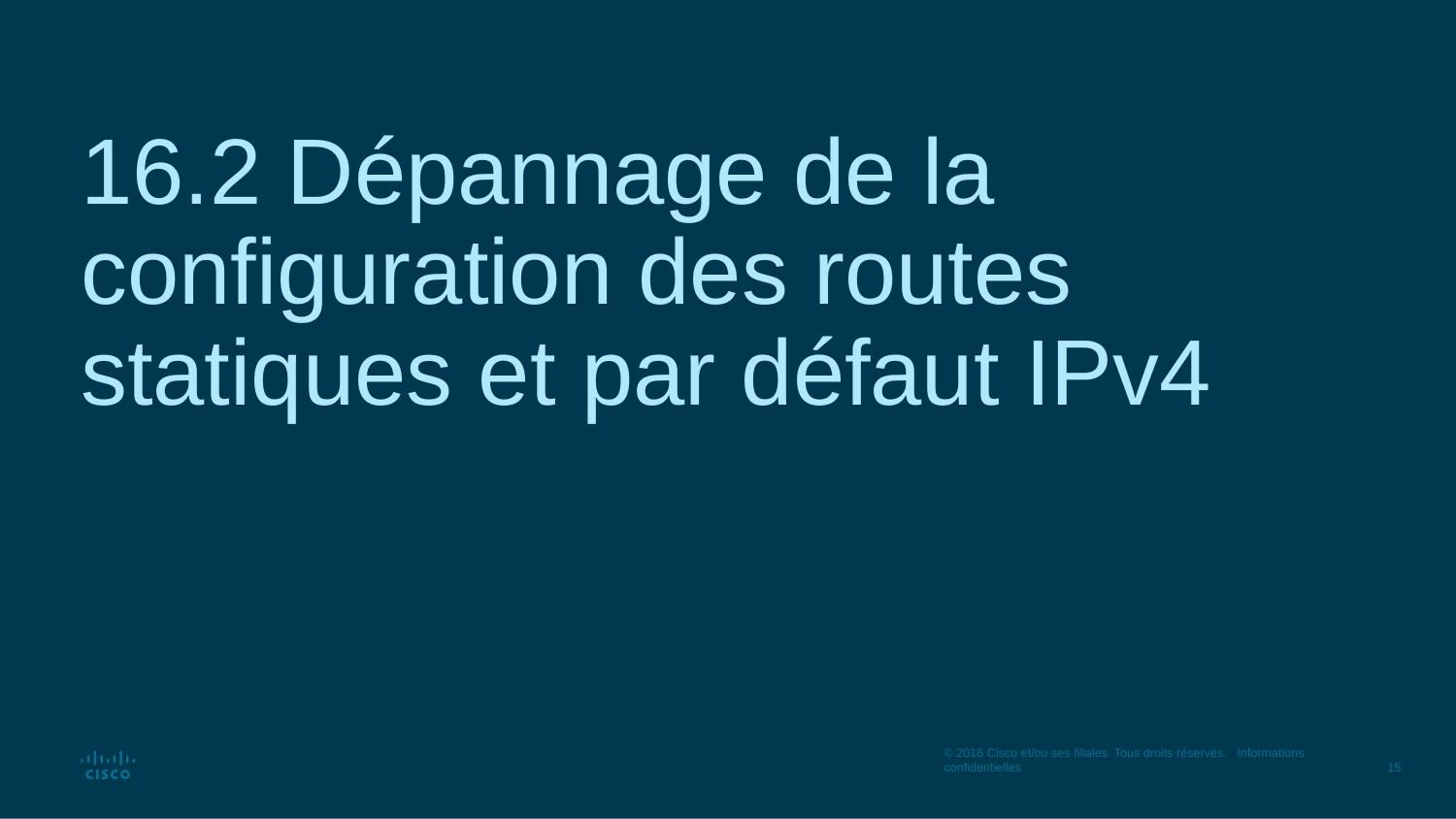

# 16.2 Dépannage de la configuration des routes statiques et par défaut IPv4